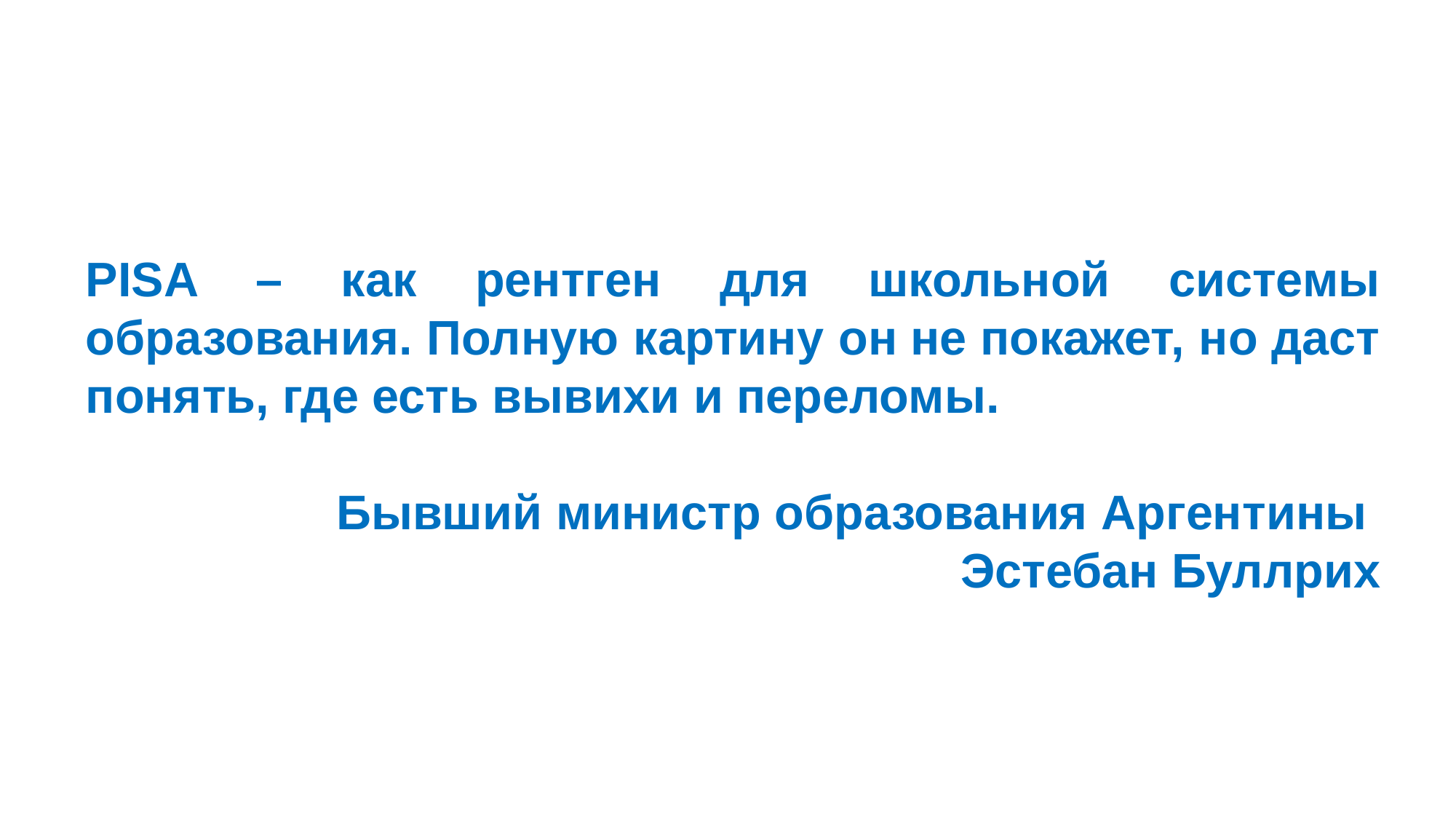

PISA – как рентген для школьной системы образования. Полную картину он не покажет, но даст понять, где есть вывихи и переломы.

Бывший министр образования Аргентины
Эстебан Буллрих